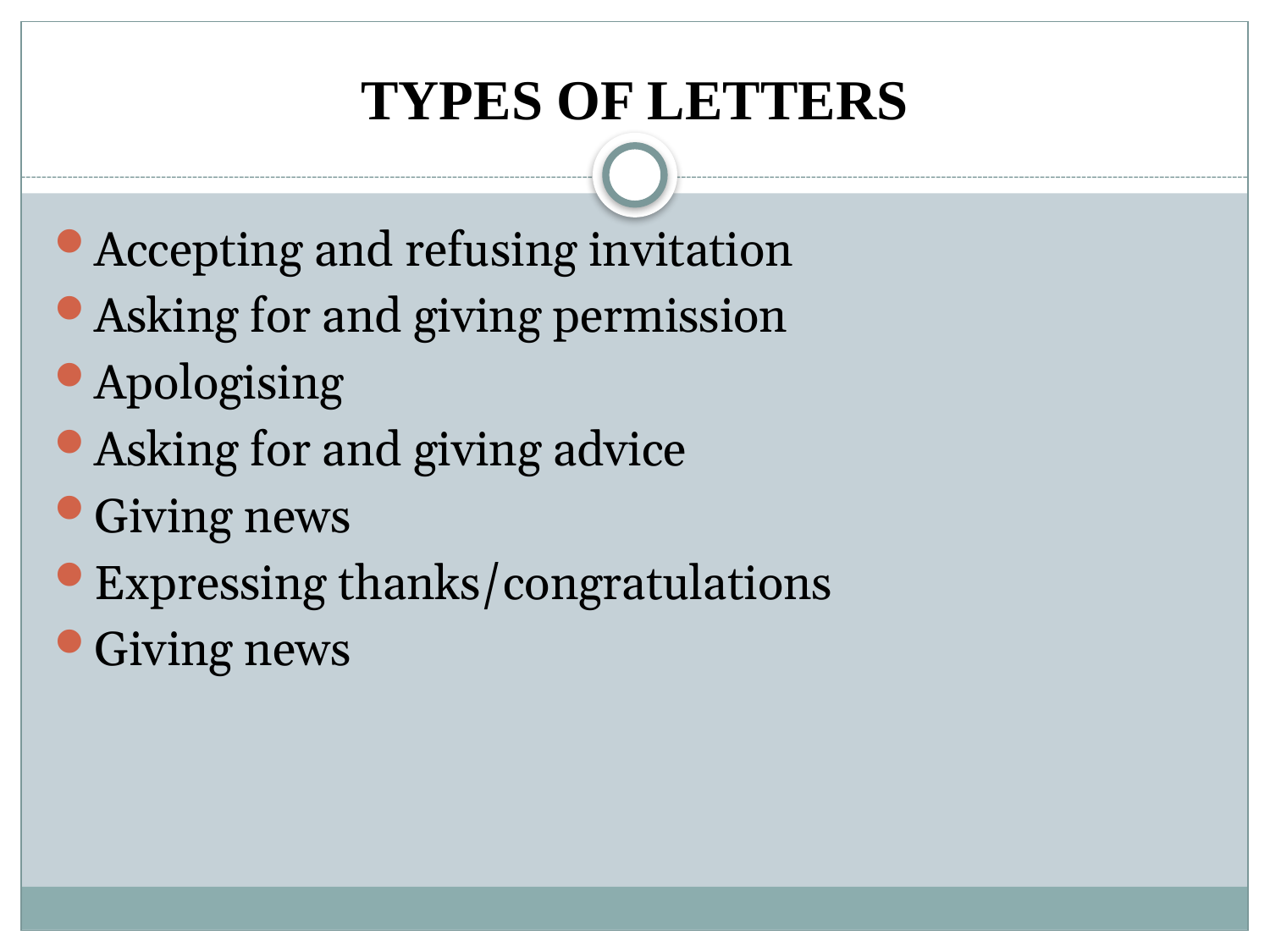

# TYPES OF LETTERS
Accepting and refusing invitation
Asking for and giving permission
Apologising
Asking for and giving advice
Giving news
Expressing thanks/congratulations
Giving news